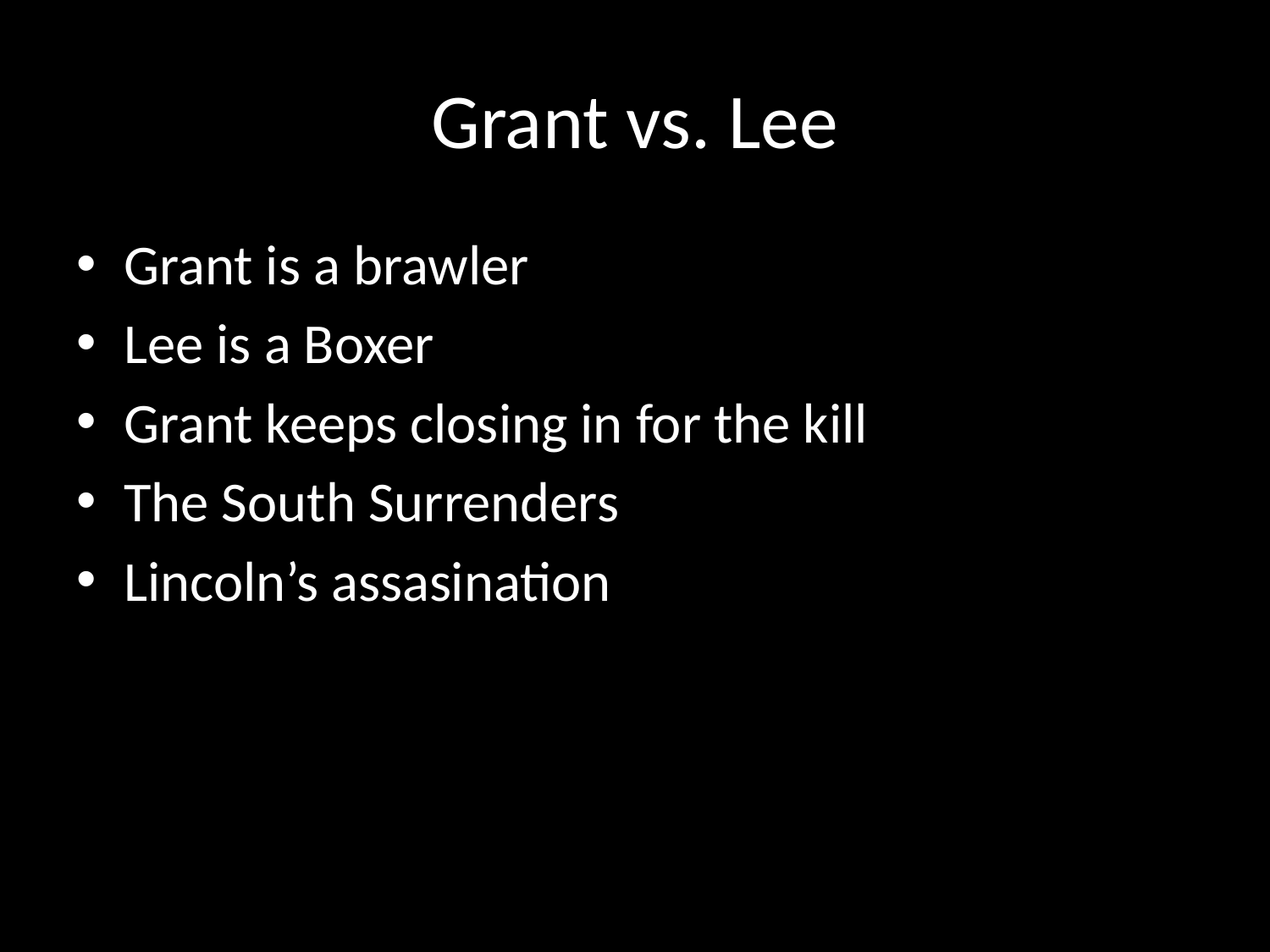

# Grant vs. Lee
Grant is a brawler
Lee is a Boxer
Grant keeps closing in for the kill
The South Surrenders
Lincoln’s assasination